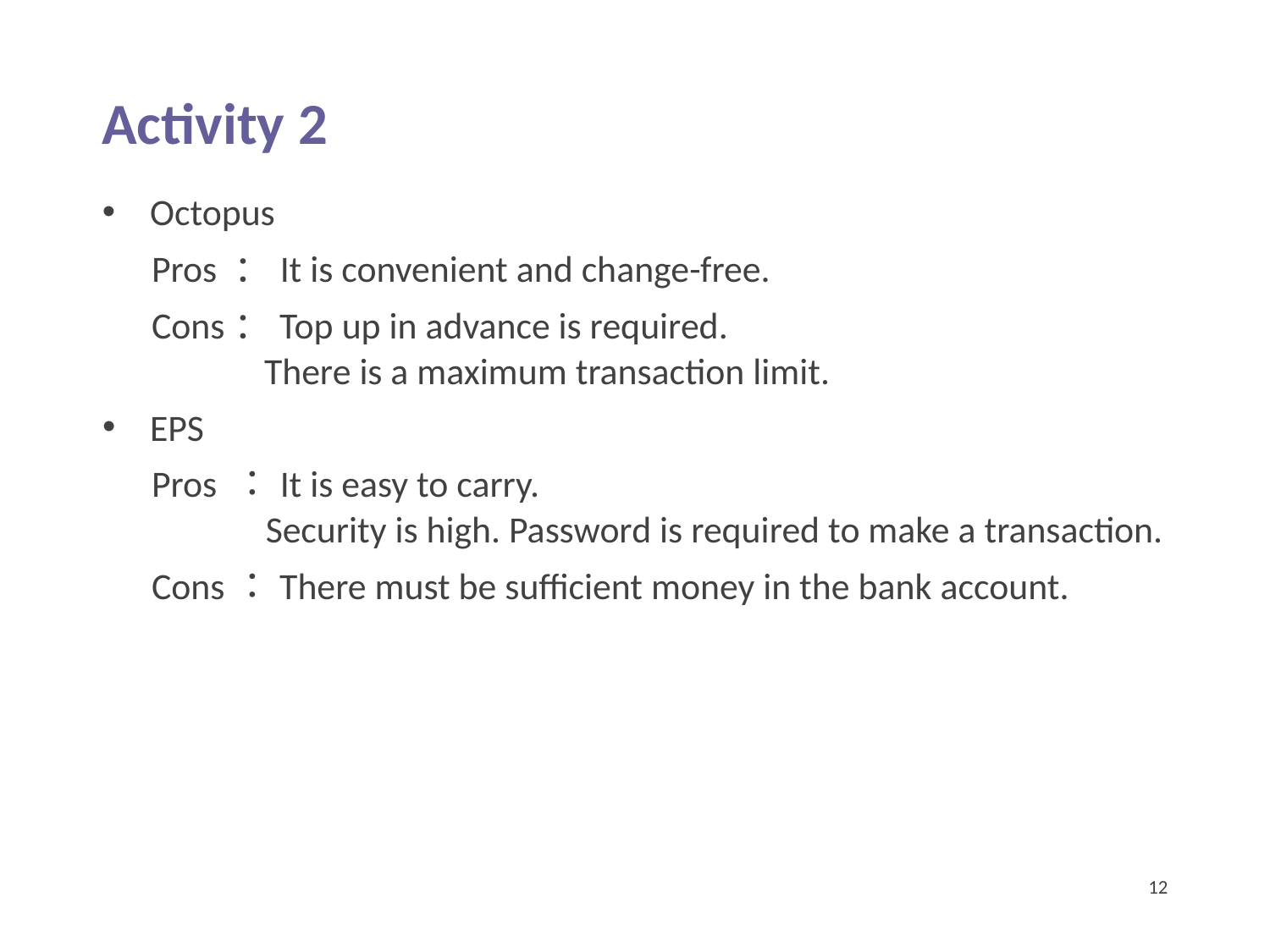

Activity 2
Octopus
Pros ：It is convenient and change-free.
Cons：Top up in advance is required.
There is a maximum transaction limit.
EPS
Pros ：It is easy to carry.
 Security is high. Password is required to make a transaction.
Cons：There must be sufficient money in the bank account.
12